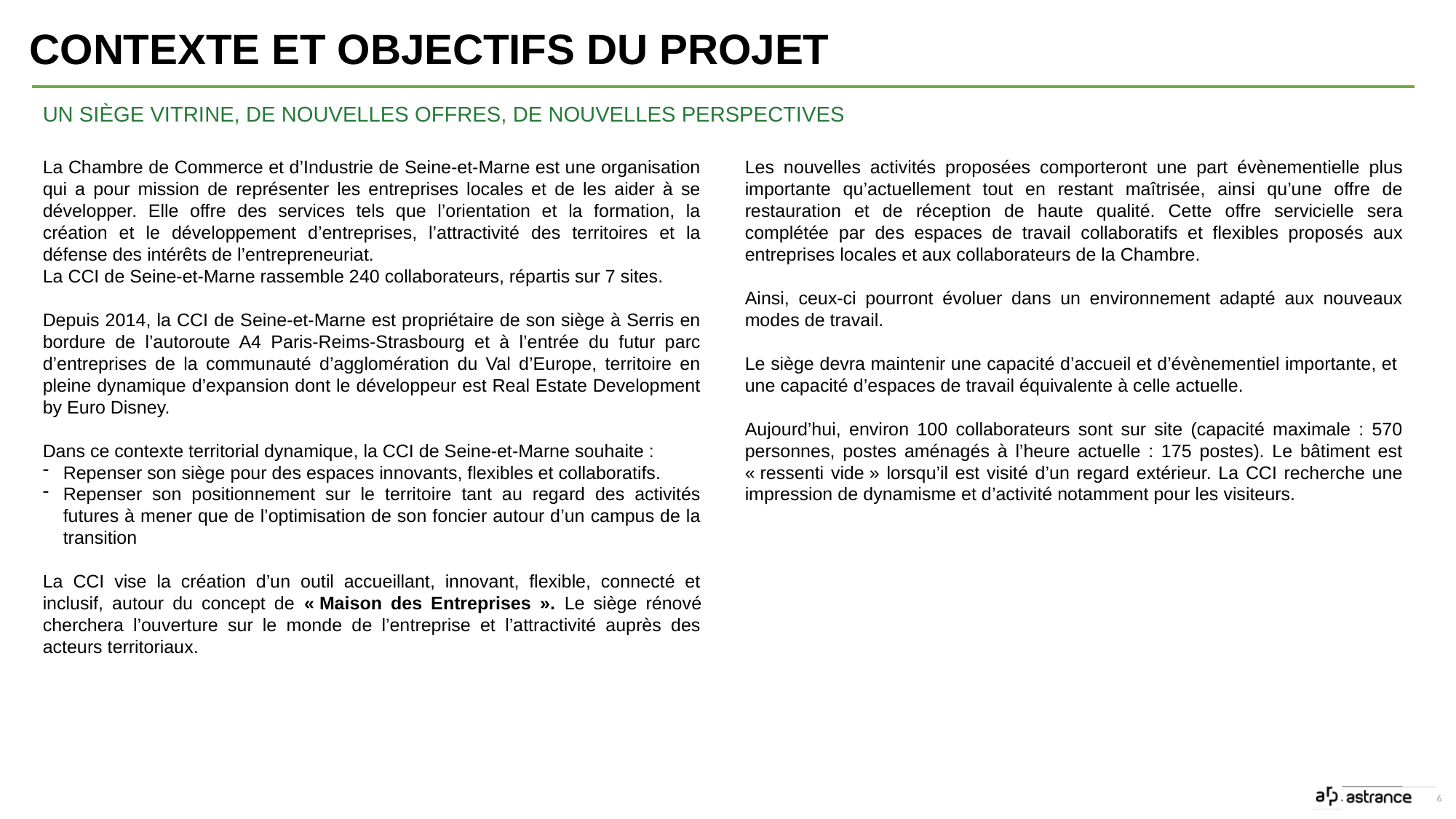

Contexte et Objectifs DU PROJET
UN SIÈGE VITRINE, DE NOUVELLES OFFRES, DE NOUVELLES PERSPECTIVES
La Chambre de Commerce et d’Industrie de Seine-et-Marne est une organisation qui a pour mission de représenter les entreprises locales et de les aider à se développer. Elle offre des services tels que l’orientation et la formation, la création et le développement d’entreprises, l’attractivité des territoires et la défense des intérêts de l’entrepreneuriat.
La CCI de Seine-et-Marne rassemble 240 collaborateurs, répartis sur 7 sites.

Depuis 2014, la CCI de Seine-et-Marne est propriétaire de son siège à Serris en bordure de l’autoroute A4 Paris-Reims-Strasbourg et à l’entrée du futur parc d’entreprises de la communauté d’agglomération du Val d’Europe, territoire en pleine dynamique d’expansion dont le développeur est Real Estate Development by Euro Disney.

Dans ce contexte territorial dynamique, la CCI de Seine-et-Marne souhaite :
Repenser son siège pour des espaces innovants, flexibles et collaboratifs.
Repenser son positionnement sur le territoire tant au regard des activités futures à mener que de l’optimisation de son foncier autour d’un campus de la transition

La CCI vise la création d’un outil accueillant, innovant, flexible, connecté et inclusif, autour du concept de « Maison des Entreprises ». Le siège rénové cherchera l’ouverture sur le monde de l’entreprise et l’attractivité auprès des acteurs territoriaux.

Les nouvelles activités proposées comporteront une part évènementielle plus importante qu’actuellement tout en restant maîtrisée, ainsi qu’une offre de restauration et de réception de haute qualité. Cette offre servicielle sera complétée par des espaces de travail collaboratifs et flexibles proposés aux entreprises locales et aux collaborateurs de la Chambre.

Ainsi, ceux-ci pourront évoluer dans un environnement adapté aux nouveaux modes de travail.

Le siège devra maintenir une capacité d’accueil et d’évènementiel importante, et  une capacité d’espaces de travail équivalente à celle actuelle.

Aujourd’hui, environ 100 collaborateurs sont sur site (capacité maximale : 570 personnes, postes aménagés à l’heure actuelle : 175 postes). Le bâtiment est « ressenti vide » lorsqu’il est visité d’un regard extérieur. La CCI recherche une impression de dynamisme et d’activité notamment pour les visiteurs.

6